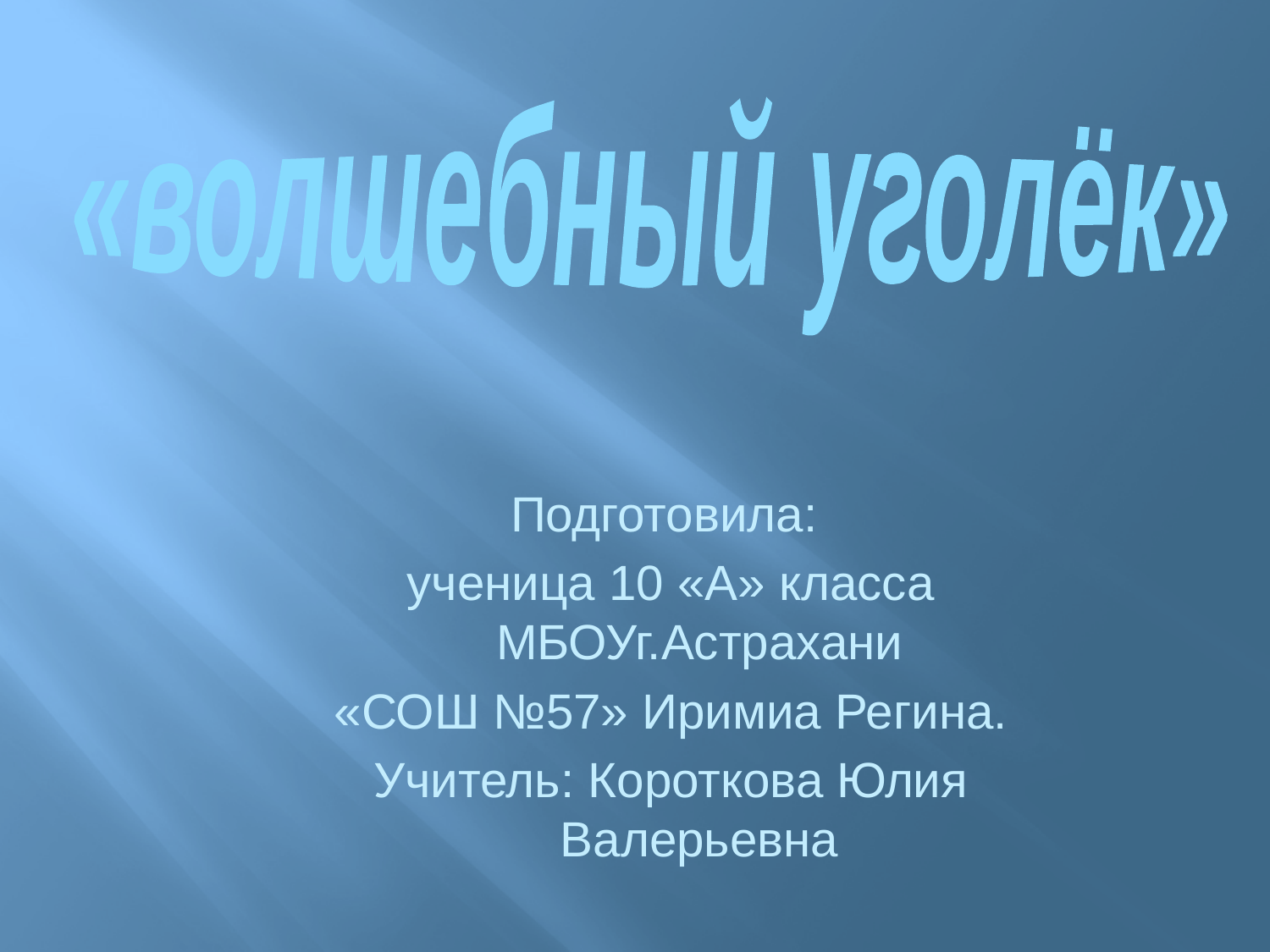

«волшебный уголёк»
Подготовила:
ученица 10 «А» класса МБОУг.Астрахани
 «СОШ №57» Иримиа Регина.
Учитель: Короткова Юлия Валерьевна